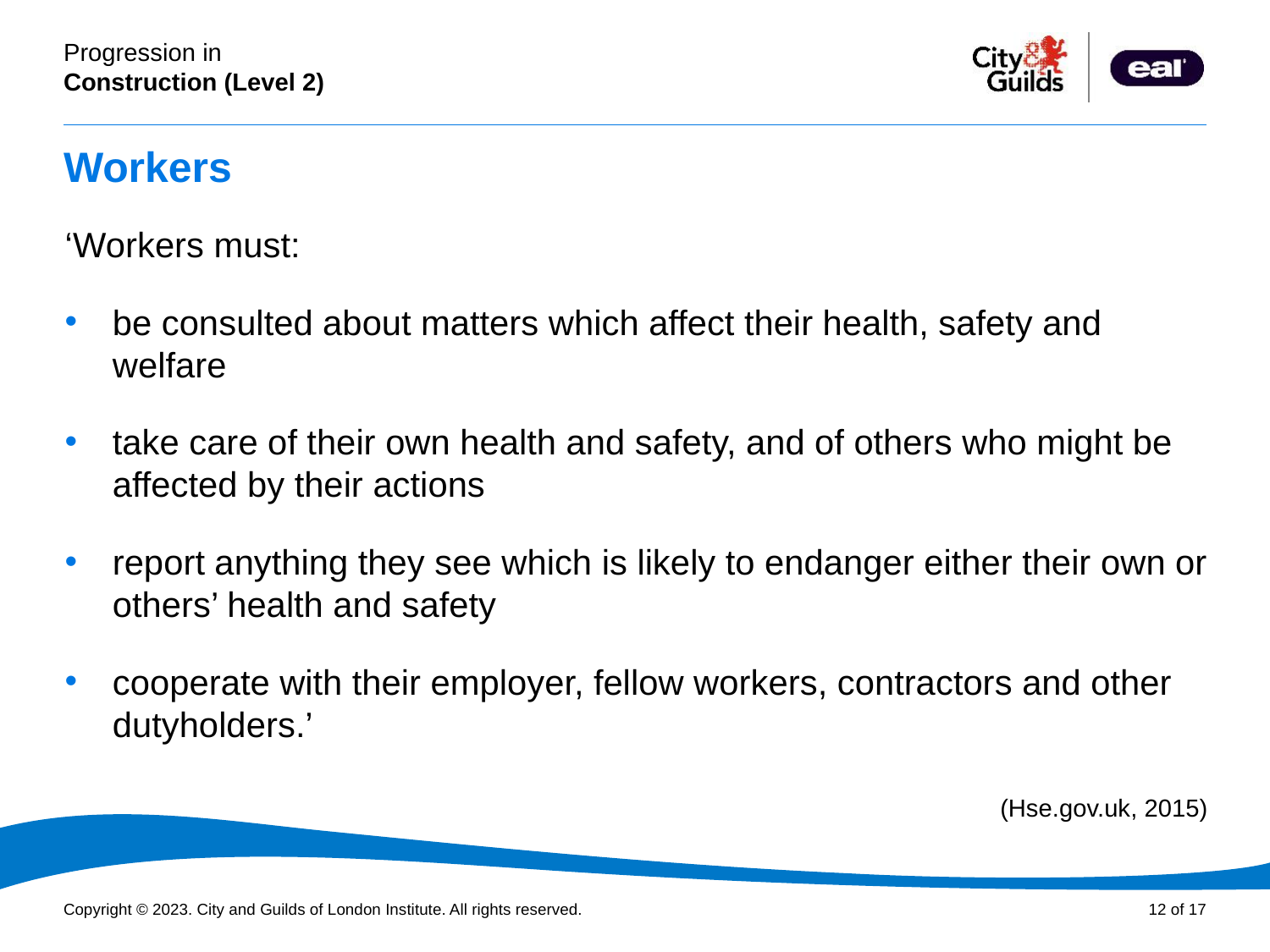

# Workers
‘Workers must:
be consulted about matters which affect their health, safety and welfare
take care of their own health and safety, and of others who might be affected by their actions
report anything they see which is likely to endanger either their own or others’ health and safety
cooperate with their employer, fellow workers, contractors and other dutyholders.’
(Hse.gov.uk, 2015)